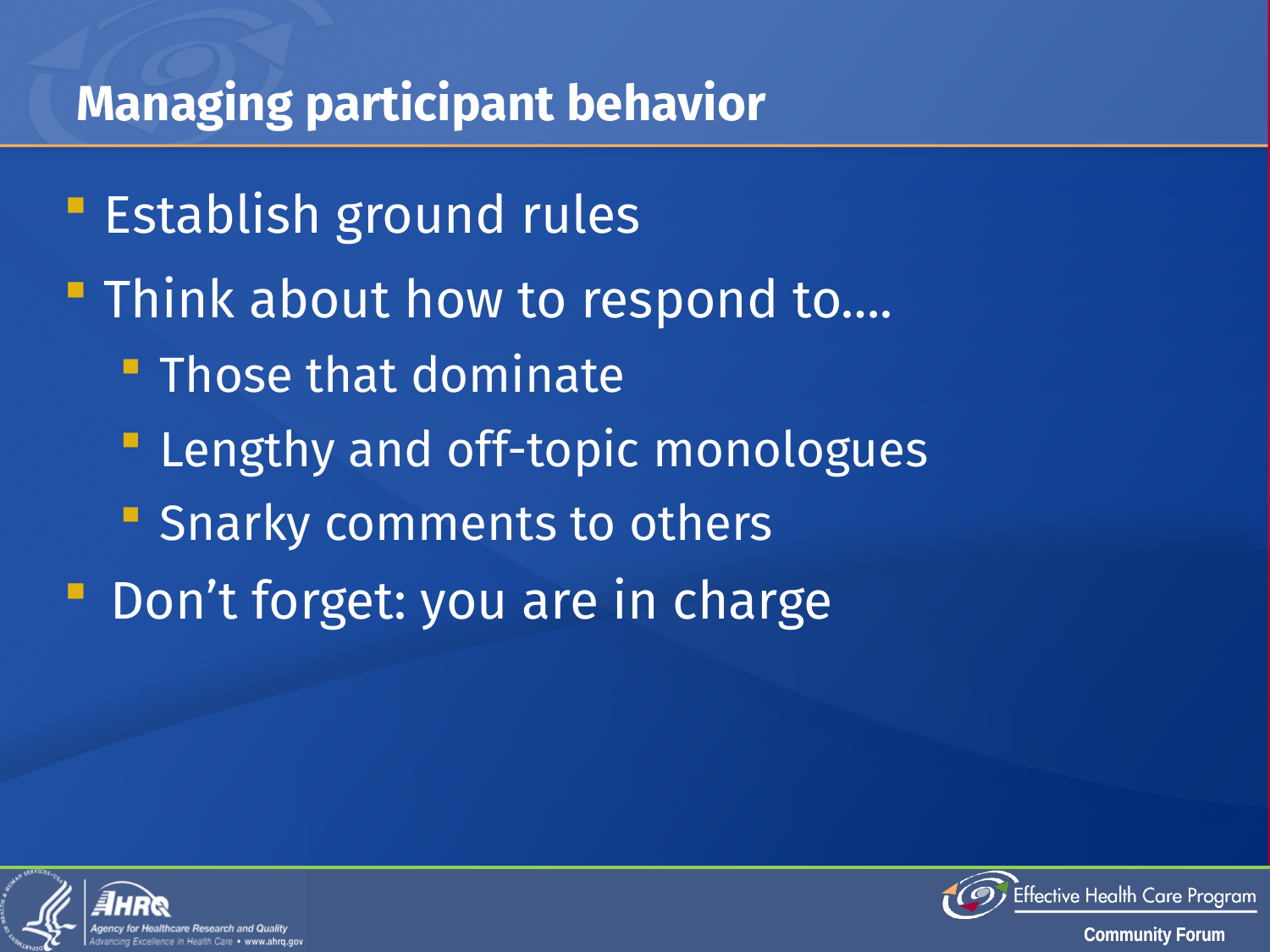

# Managing participant behavior
Establish ground rules
Think about how to respond to….
Those that dominate
Lengthy and off-topic monologues
Snarky comments to others
Don’t forget: you are in charge